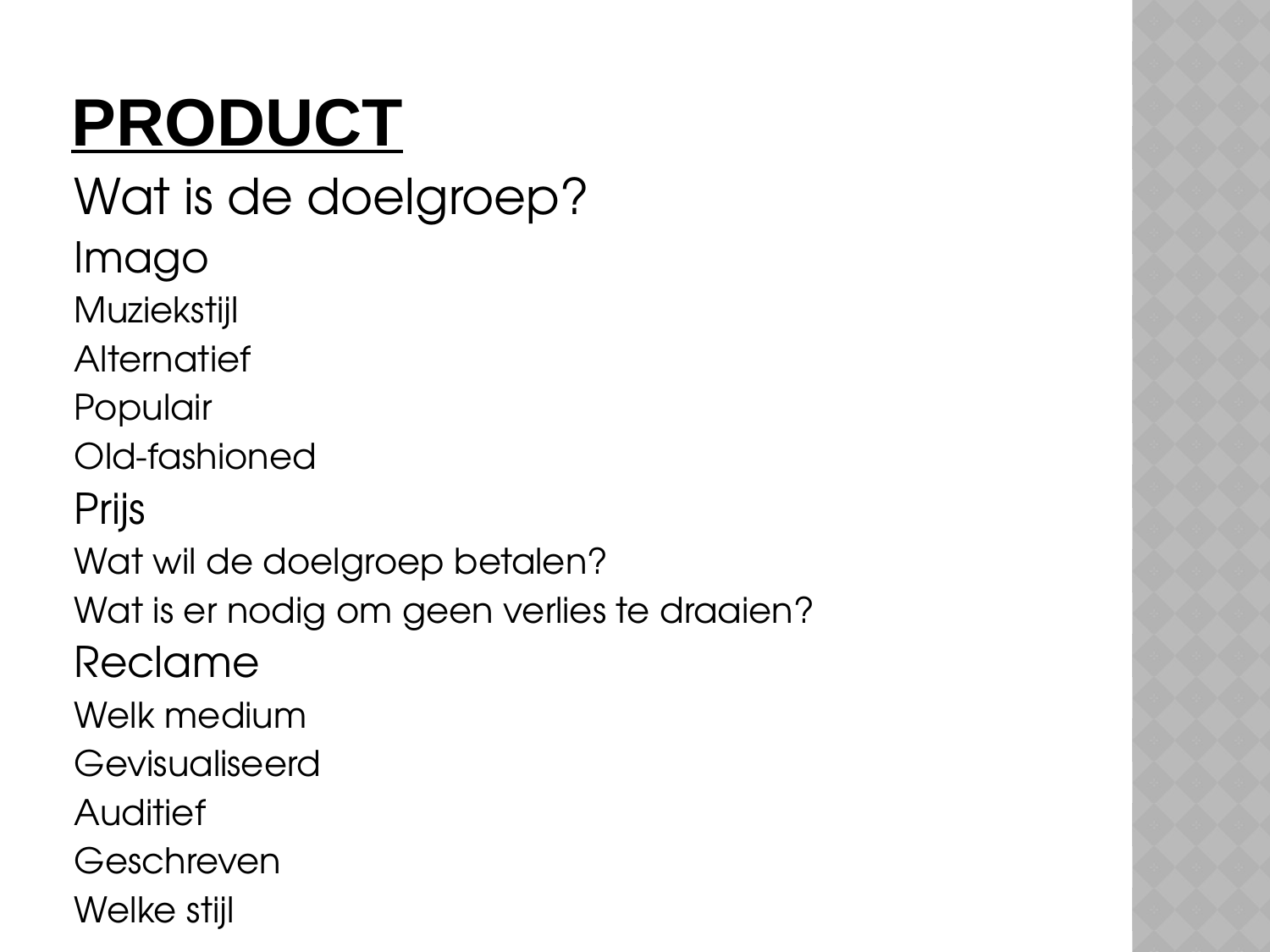

# Product
Wat is de doelgroep?
Imago
Muziekstijl
Alternatief
Populair
Old-fashioned
Prijs
Wat wil de doelgroep betalen?
Wat is er nodig om geen verlies te draaien?
Reclame
Welk medium
Gevisualiseerd
Auditief
Geschreven
Welke stijl